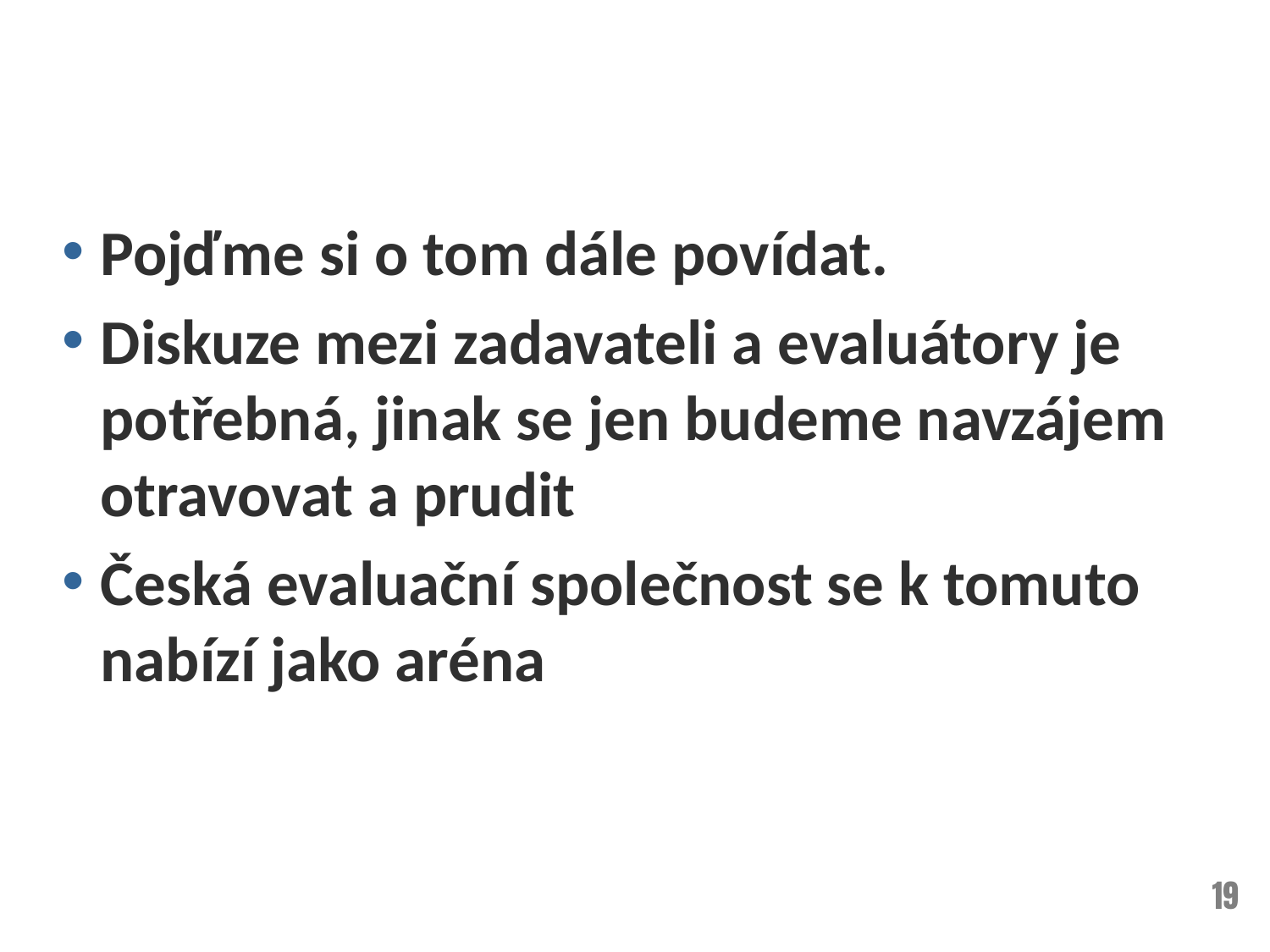

#
Pojďme si o tom dále povídat.
Diskuze mezi zadavateli a evaluátory je potřebná, jinak se jen budeme navzájem otravovat a prudit
Česká evaluační společnost se k tomuto nabízí jako aréna
19